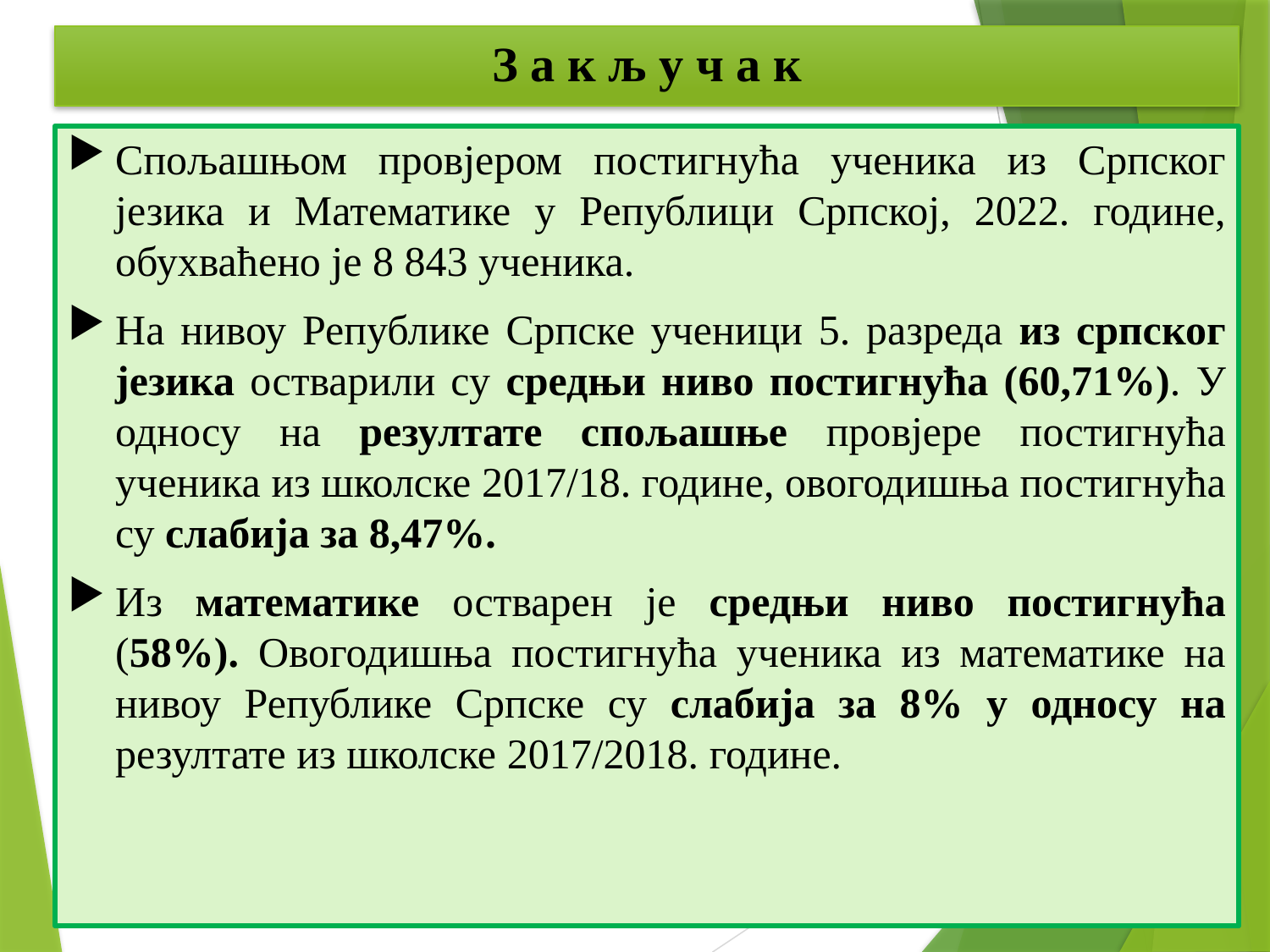

# З а к љ у ч а к
Спољашњом провјером постигнућа ученика из Српског језика и Математике у Републици Српској, 2022. године, обухваћено је 8 843 ученика.
На нивоу Републике Српске ученици 5. разреда из српског језика остварили су средњи ниво постигнућа (60,71%). У односу на резултате спољашње провјере постигнућа ученика из школске 2017/18. године, овогодишња постигнућа су слабија за 8,47%.
Из математике остварен је средњи ниво постигнућа (58%). Овогодишња постигнућа ученика из математике на нивоу Републике Српске су слабија за 8% у односу на резултате из школске 2017/2018. године.

23